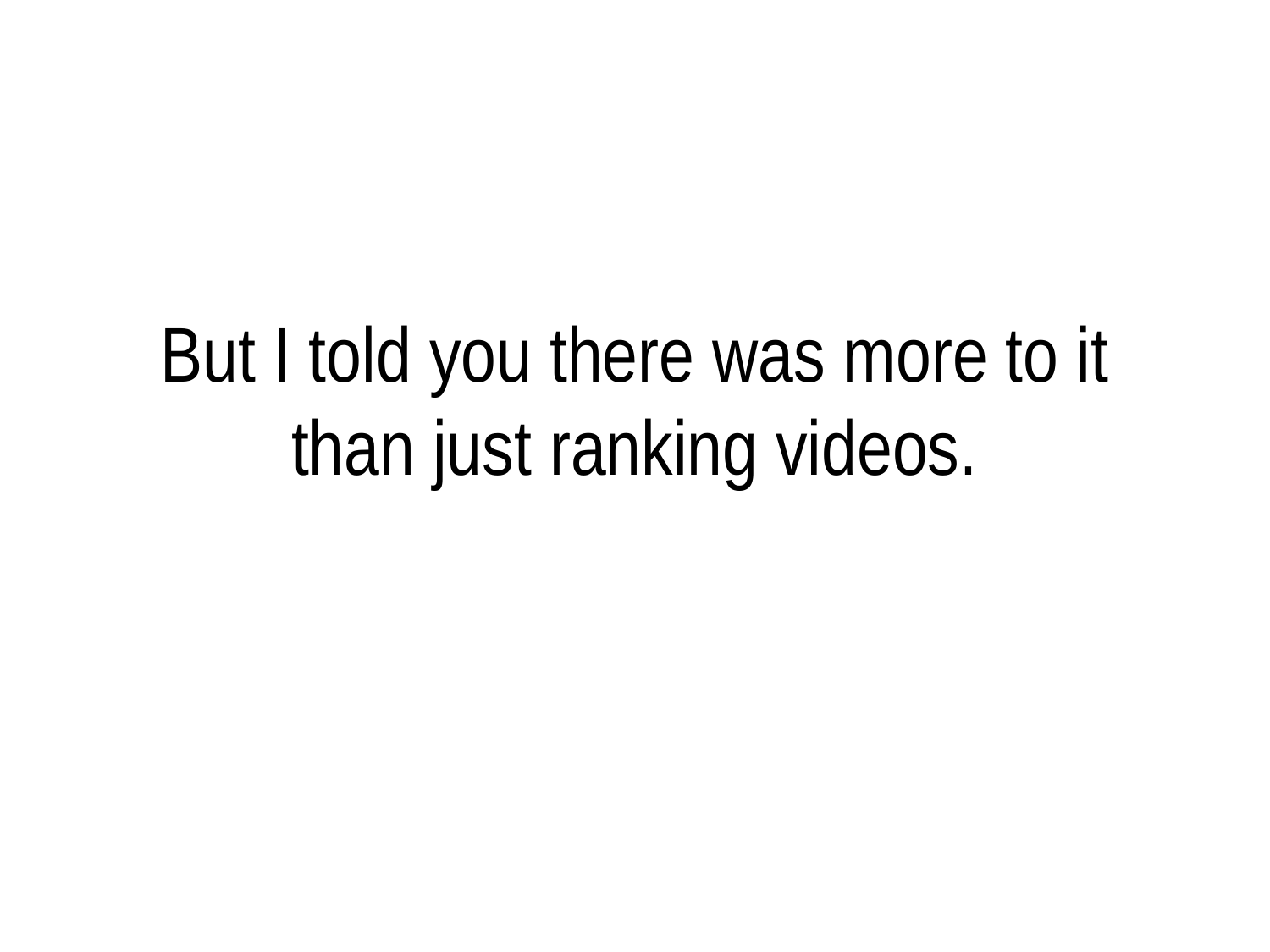

# But I told you there was more to it than just ranking videos.